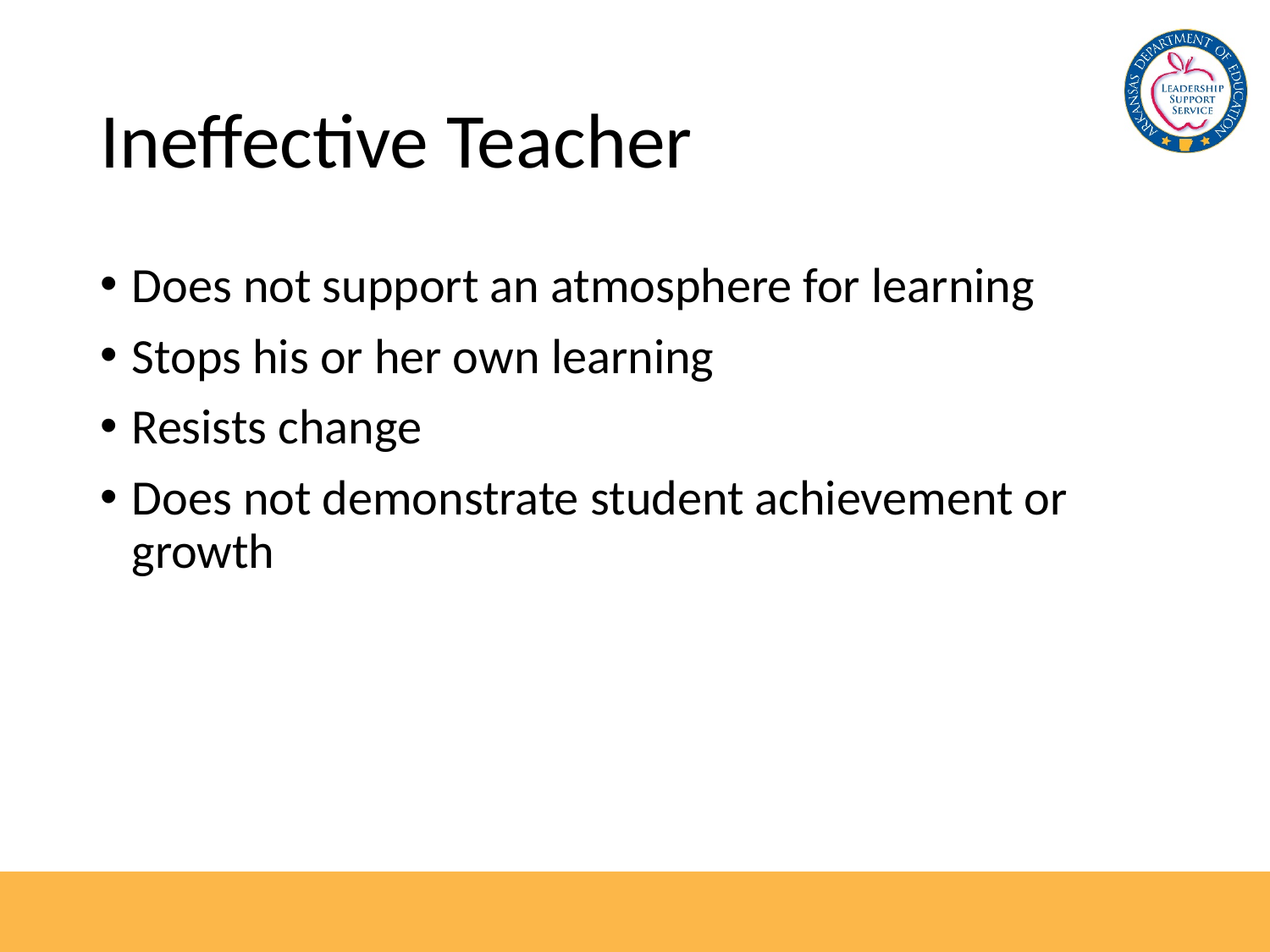

# Ineffective Teacher
Does not support an atmosphere for learning
Stops his or her own learning
Resists change
Does not demonstrate student achievement or growth